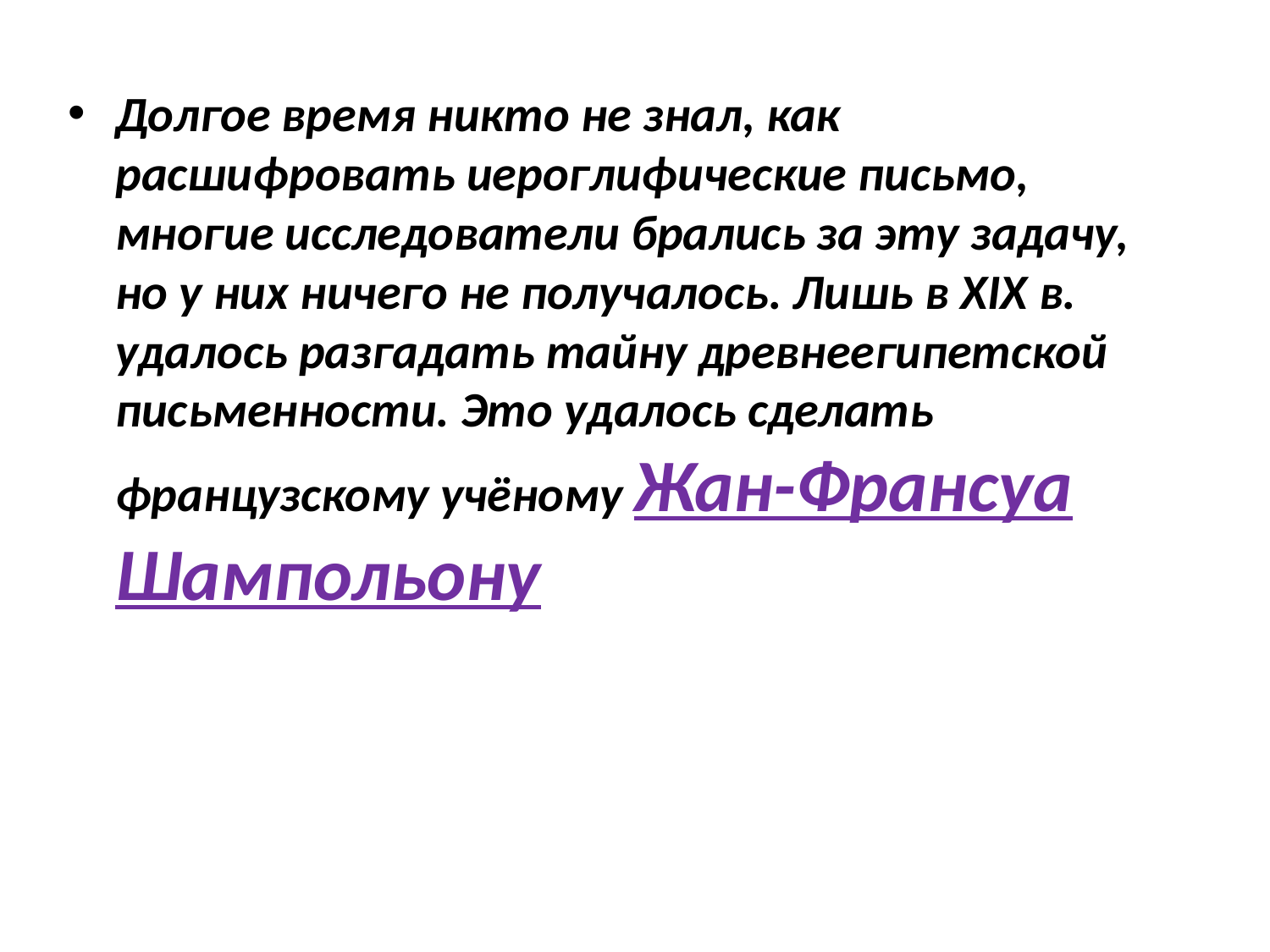

Долгое время никто не знал, как расшифровать иероглифические письмо, многие исследователи брались за эту задачу, но у них ничего не получалось. Лишь в XIX в. удалось разгадать тайну древнеегипетской письменности. Это удалось сделать французскому учёному Жан-Франсуа Шампольону